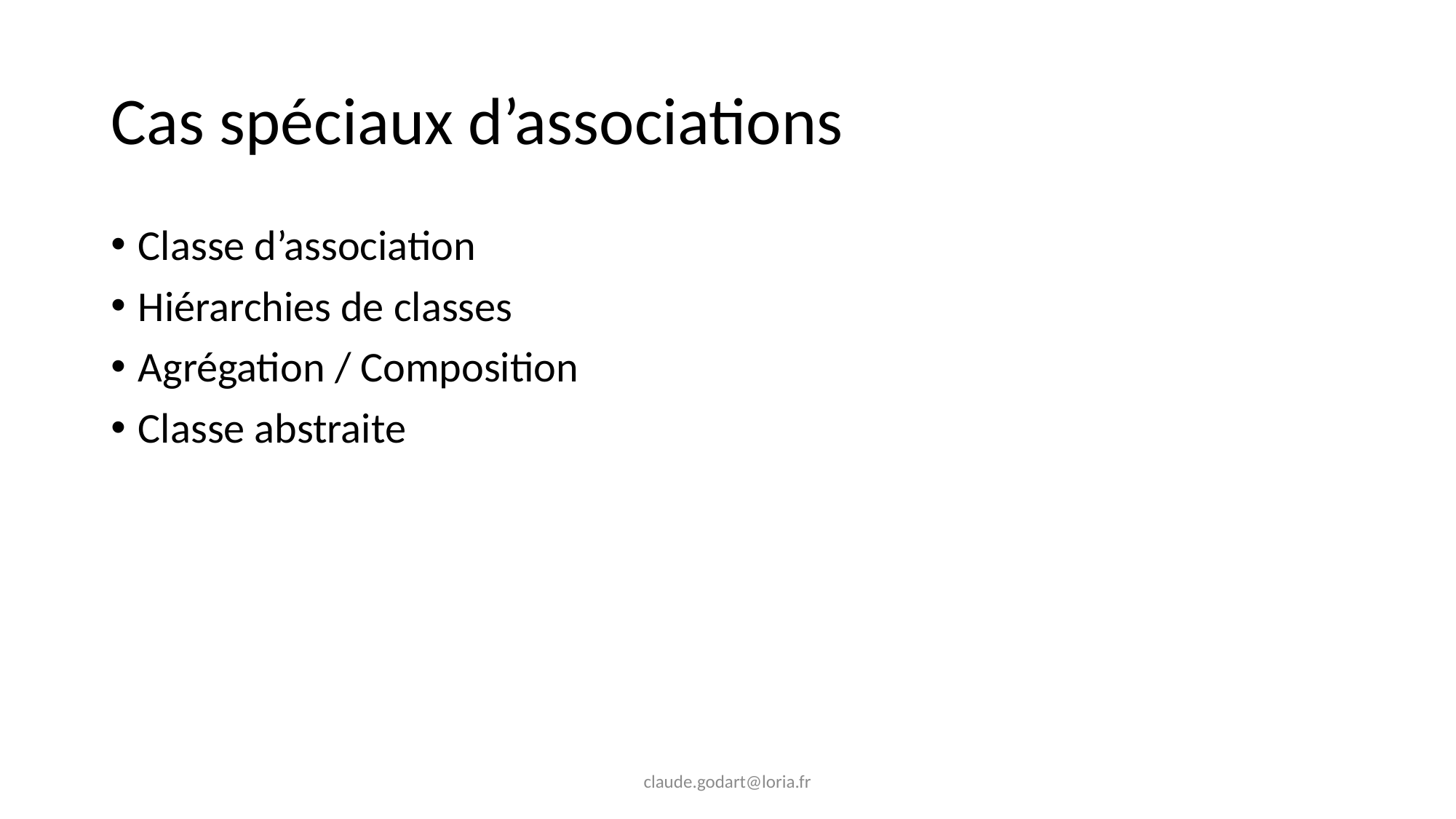

# Cas spéciaux d’associations
Classe d’association
Hiérarchies de classes
Agrégation / Composition
Classe abstraite

claude.godart@loria.fr